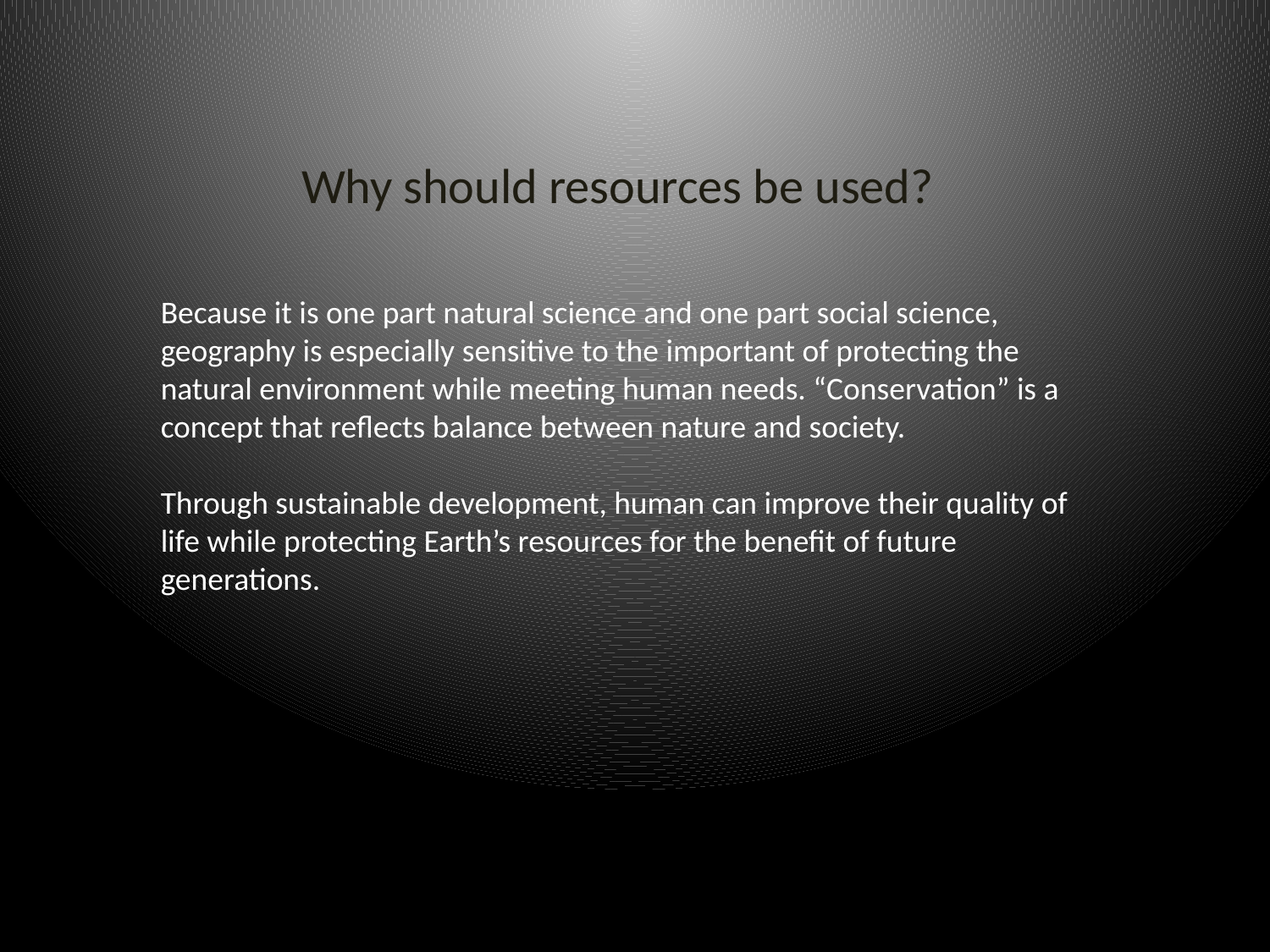

Why should resources be used?
Because it is one part natural science and one part social science, geography is especially sensitive to the important of protecting the natural environment while meeting human needs. “Conservation” is a concept that reflects balance between nature and society.

Through sustainable development, human can improve their quality of life while protecting Earth’s resources for the benefit of future generations.